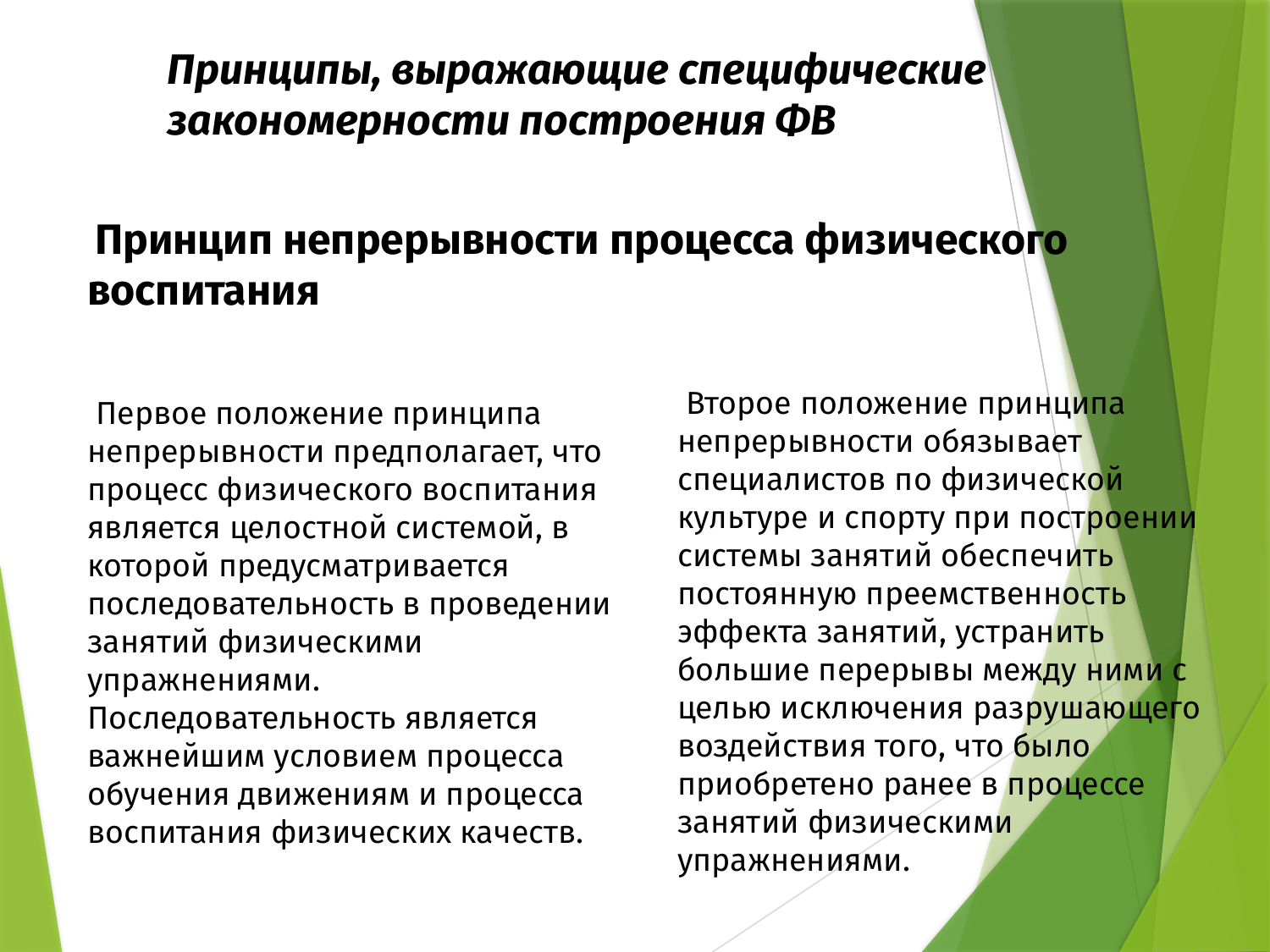

Принципы, выражающие специфические закономерности построения ФВ
 Принцип непрерывности процесса физического воспитания
 Второе положение принципа непрерывности обязывает специалистов по физической культуре и спорту при построении системы занятий обеспечить постоянную преемственность эффекта занятий, устранить большие перерывы между ними с целью исключения разрушающего воздействия того, что было приобретено ранее в процессе занятий физическими упражнениями.
 Первое положение принципа непрерывности предполагает, что процесс физического воспитания является целостной системой, в которой предусматривается последовательность в проведении занятий физическими упражнениями. Последовательность является важнейшим условием процесса обучения движениям и процесса воспитания физических качеств.